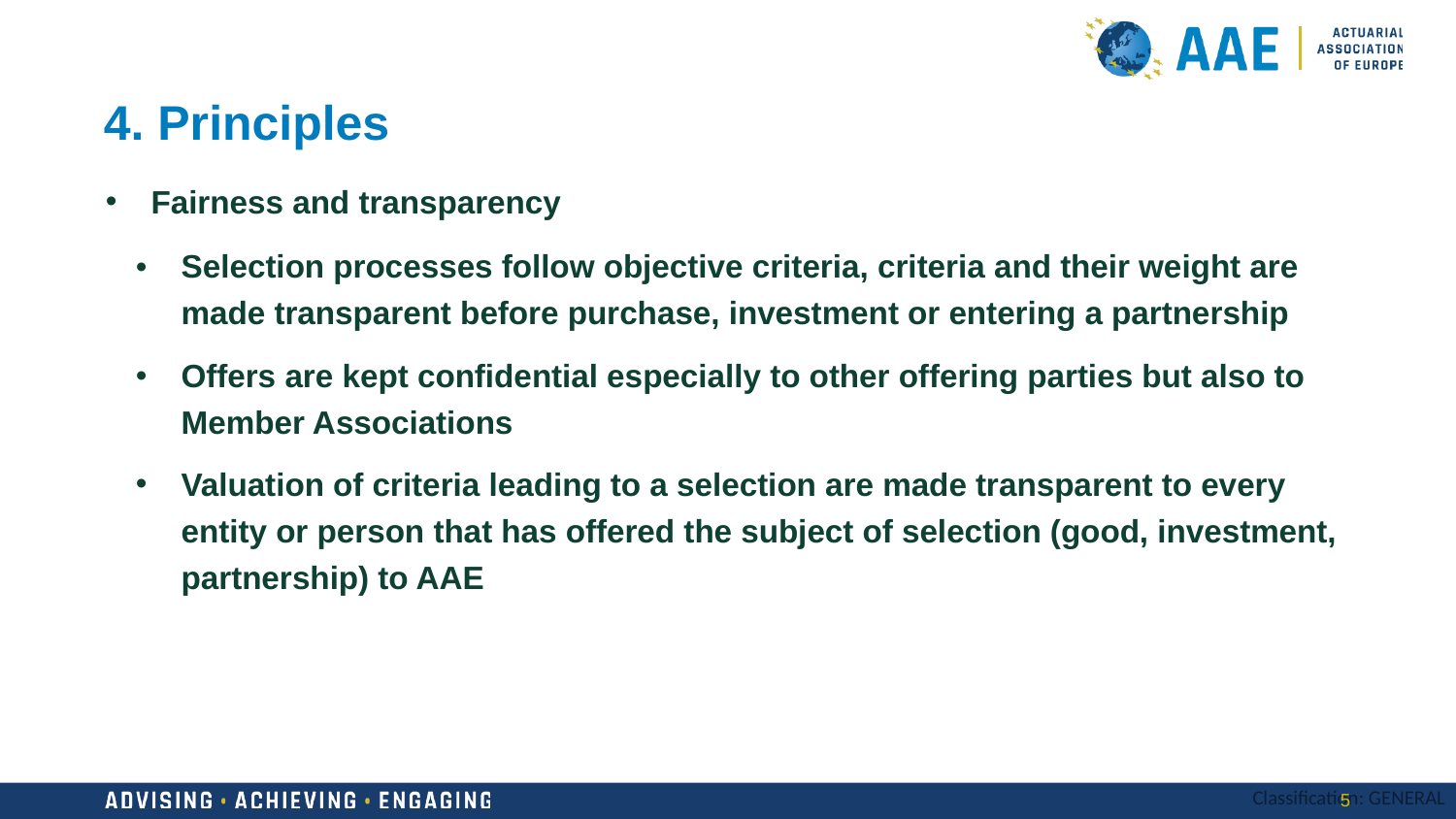

# 4. Principles
Fairness and transparency
Selection processes follow objective criteria, criteria and their weight are made transparent before purchase, investment or entering a partnership
Offers are kept confidential especially to other offering parties but also to Member Associations
Valuation of criteria leading to a selection are made transparent to every entity or person that has offered the subject of selection (good, investment, partnership) to AAE

5